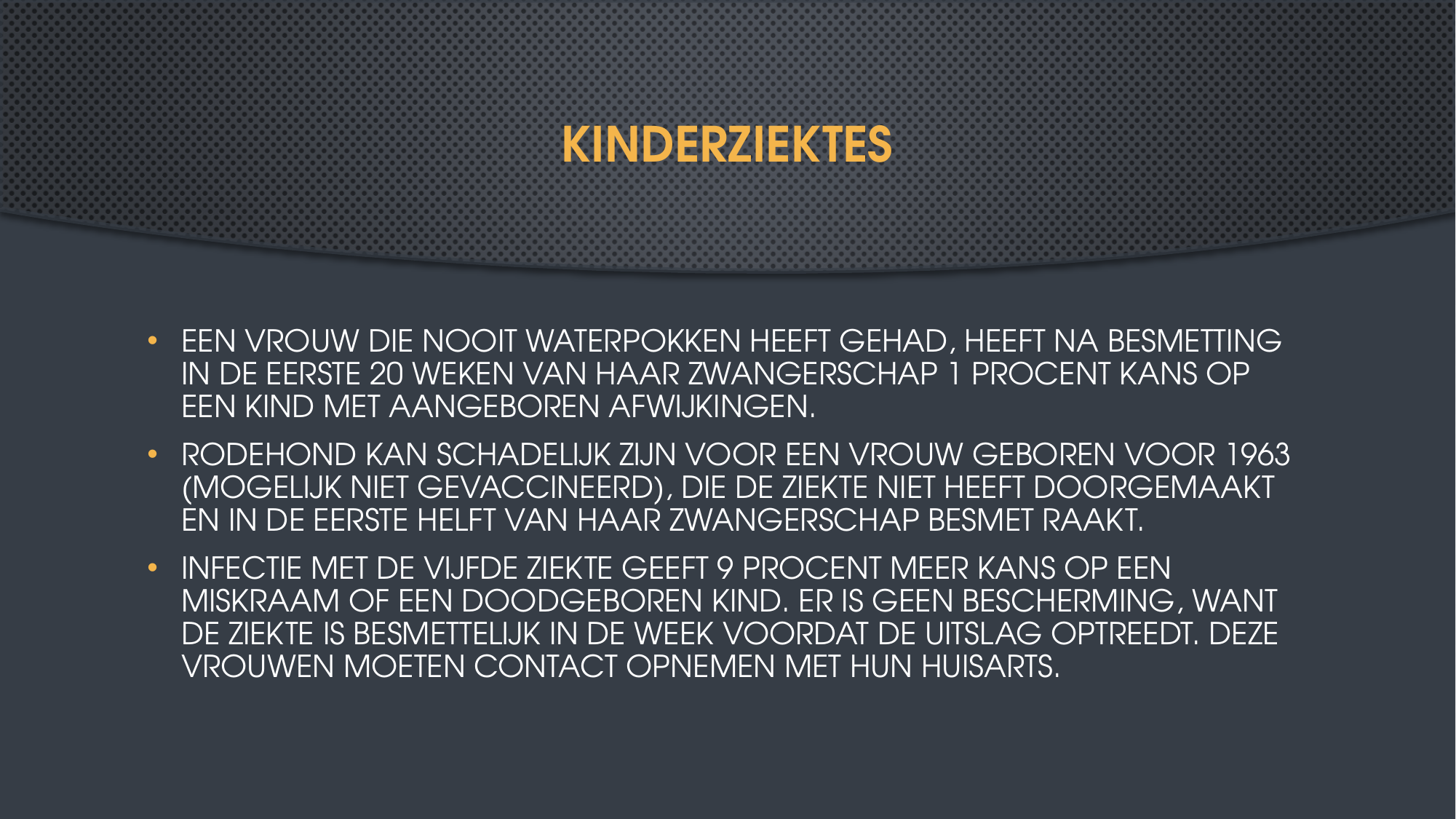

# Kinderziektes
Een vrouw die nooit waterpokken heeft gehad, heeft na besmetting in de eerste 20 weken van haar zwangerschap 1 procent kans op een kind met aangeboren afwijkingen.
Rodehond kan schadelijk zijn voor een vrouw geboren voor 1963 (mogelijk niet gevaccineerd), die de ziekte niet heeft doorgemaakt en in de eerste helft van haar zwangerschap besmet raakt.
Infectie met de vijfde ziekte geeft 9 procent meer kans op een miskraam of een doodgeboren kind. Er is geen bescherming, want de ziekte is besmettelijk in de week voordat de uitslag optreedt. Deze vrouwen moeten contact opnemen met hun huisarts.